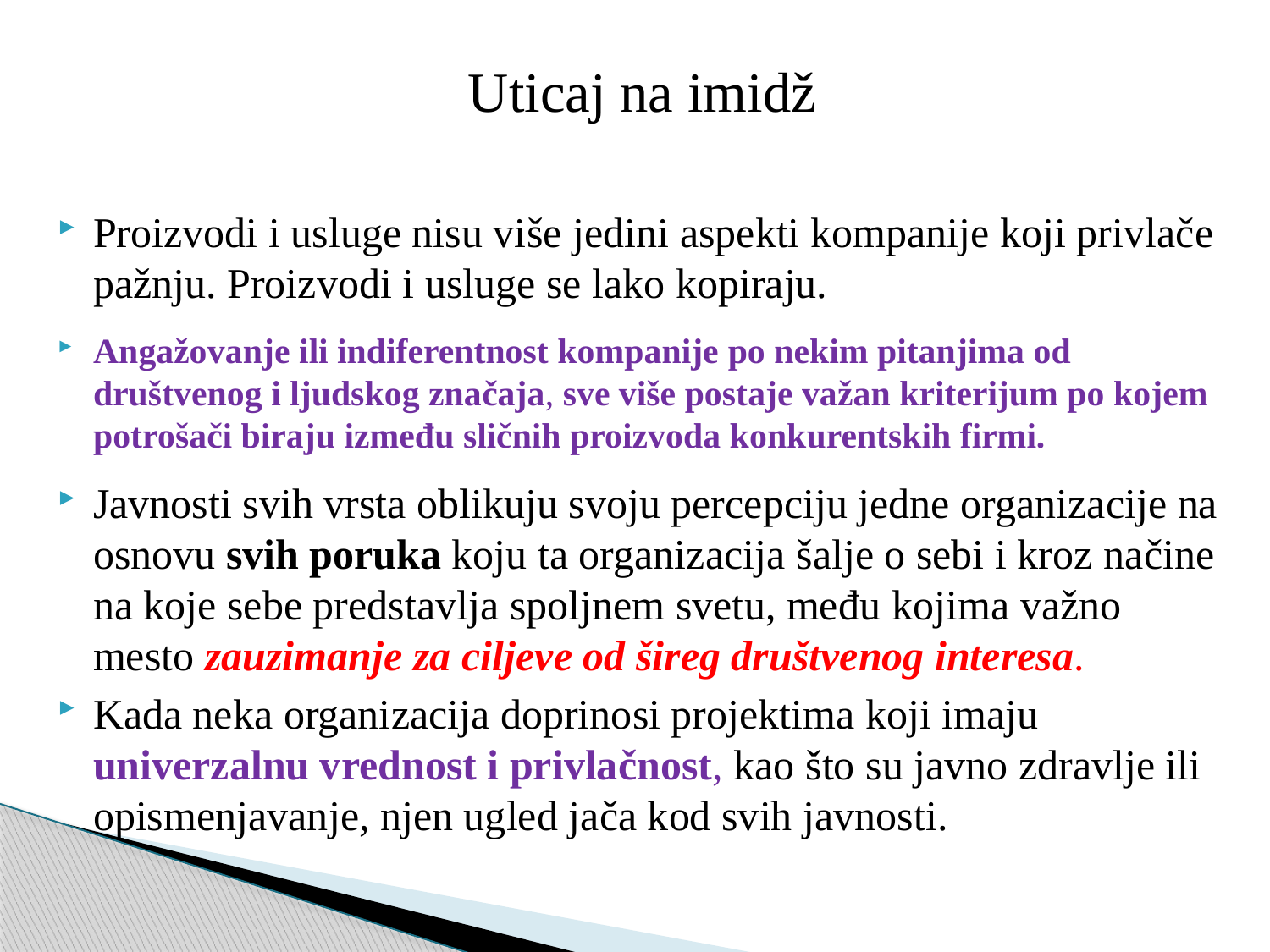

Uticaj na imidž

Proizvodi i usluge nisu više jedini aspekti kompanije koji privlače pažnju. Proizvodi i usluge se lako kopiraju.
Angažovanje ili indiferentnost kompanije po nekim pitanjima od društvenog i ljudskog značaja, sve više postaje važan kriterijum po kojem potrošači biraju između sličnih proizvoda konkurentskih firmi.
Javnosti svih vrsta oblikuju svoju percepciju jedne organizacije na osnovu svih poruka koju ta organizacija šalje o sebi i kroz načine na koje sebe predstavlja spoljnem svetu, među kojima važno mesto zauzimanje za ciljeve od šireg društvenog interesa.
Kada neka organizacija doprinosi projektima koji imaju univerzalnu vrednost i privlačnost, kao što su javno zdravlje ili opismenjavanje, njen ugled jača kod svih javnosti.